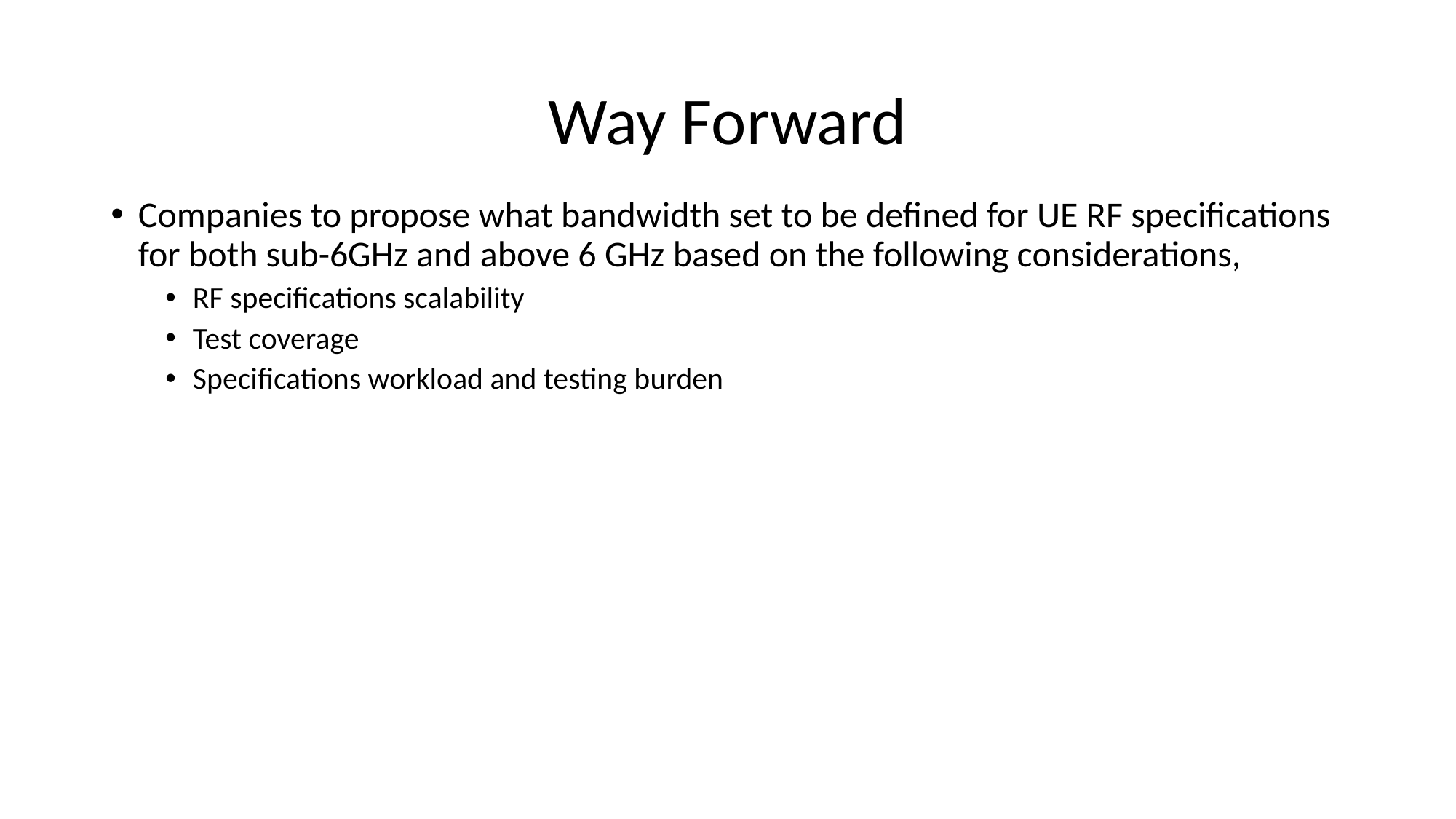

# Way Forward
Companies to propose what bandwidth set to be defined for UE RF specifications for both sub-6GHz and above 6 GHz based on the following considerations,
RF specifications scalability
Test coverage
Specifications workload and testing burden